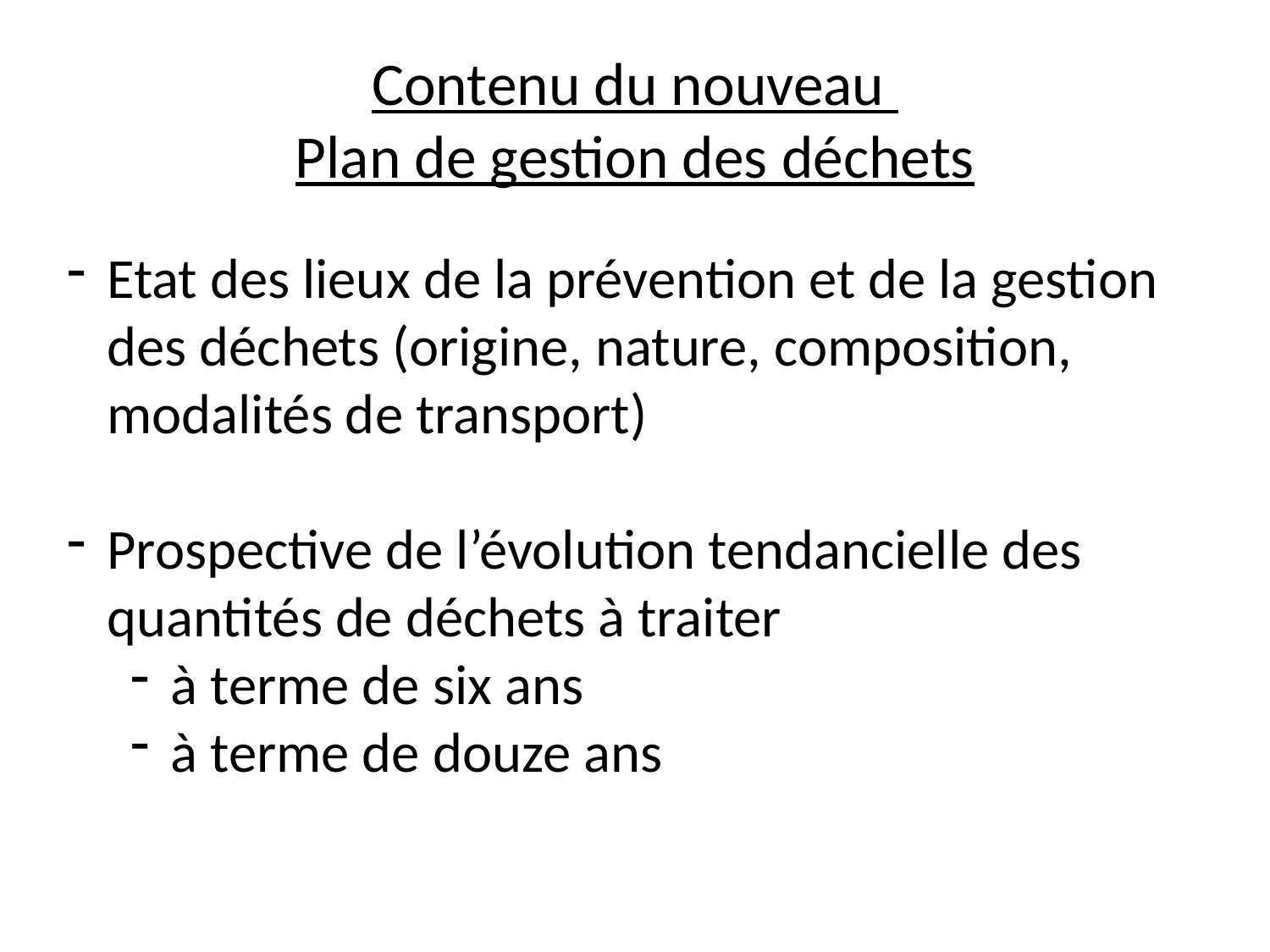

# Contenu du nouveau Plan de gestion des déchets

Etat des lieux de la prévention et de la gestion des déchets (origine, nature, composition, modalités de transport)

Prospective de l’évolution tendancielle des quantités de déchets à traiter
à terme de six ans
à terme de douze ans